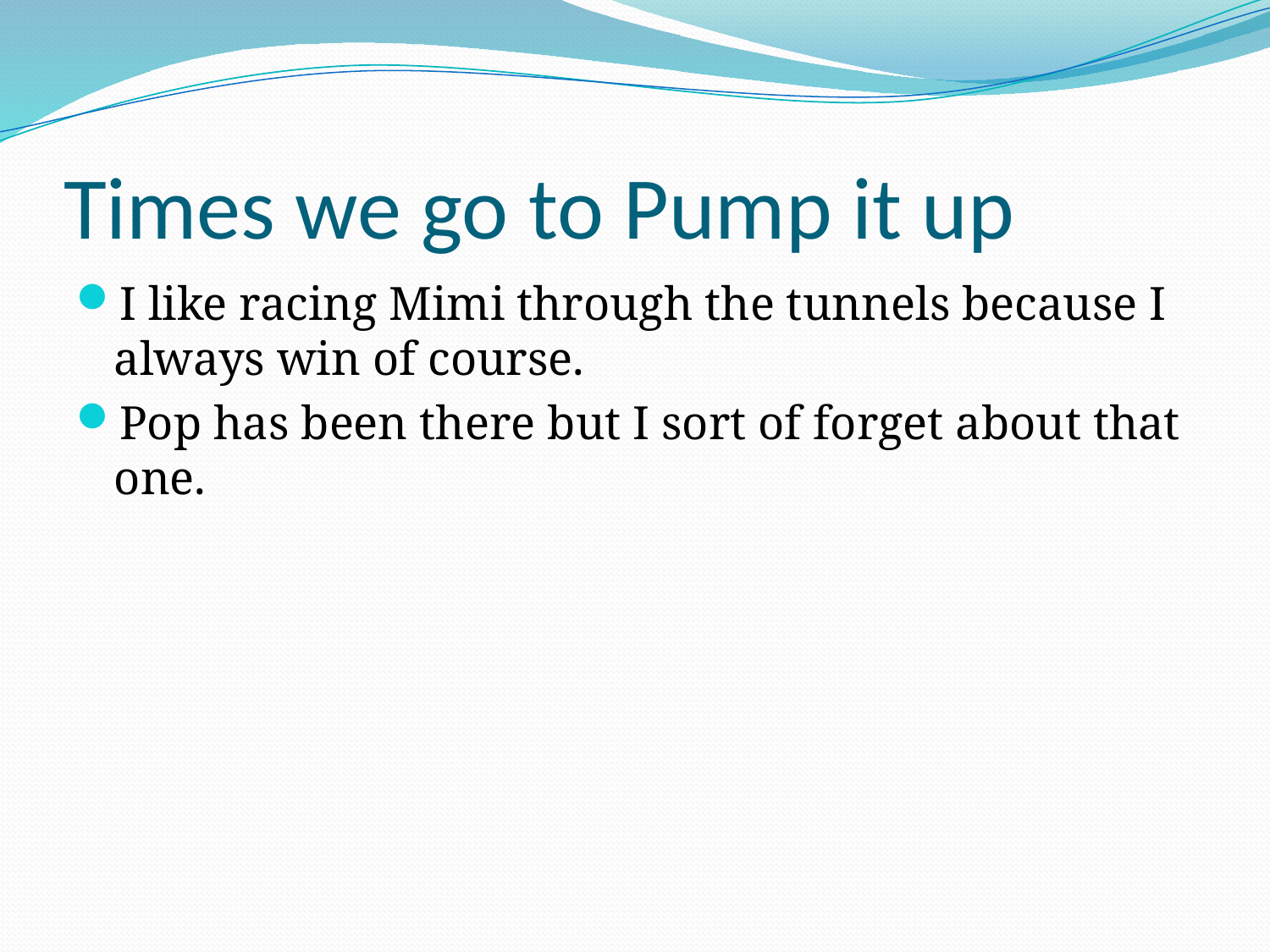

# Times we go to Pump it up
I like racing Mimi through the tunnels because I always win of course.
Pop has been there but I sort of forget about that one.